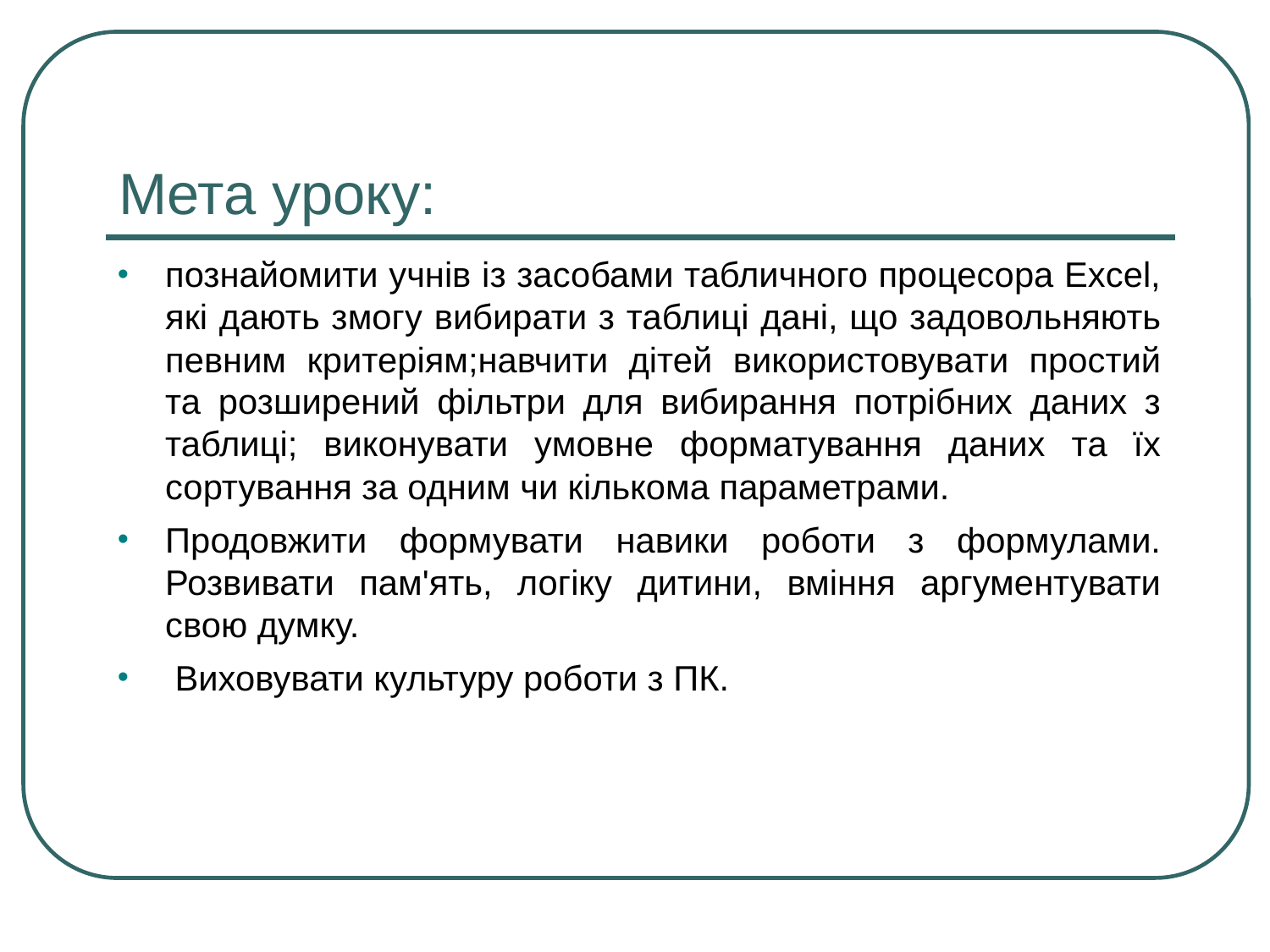

# Мета уроку:
познайомити учнів із засобами табличного процесора Excel, які дають змогу вибирати з таблиці дані, що задовольняють певним критеріям;навчити дітей використовувати простий та розширений фільтри для вибирання потрібних даних з таблиці; виконувати умовне форматування даних та їх сортування за одним чи кількома параметрами.
Продовжити формувати навики роботи з формулами. Розвивати пам'ять, логіку дитини, вміння аргументувати свою думку.
 Виховувати культуру роботи з ПК.